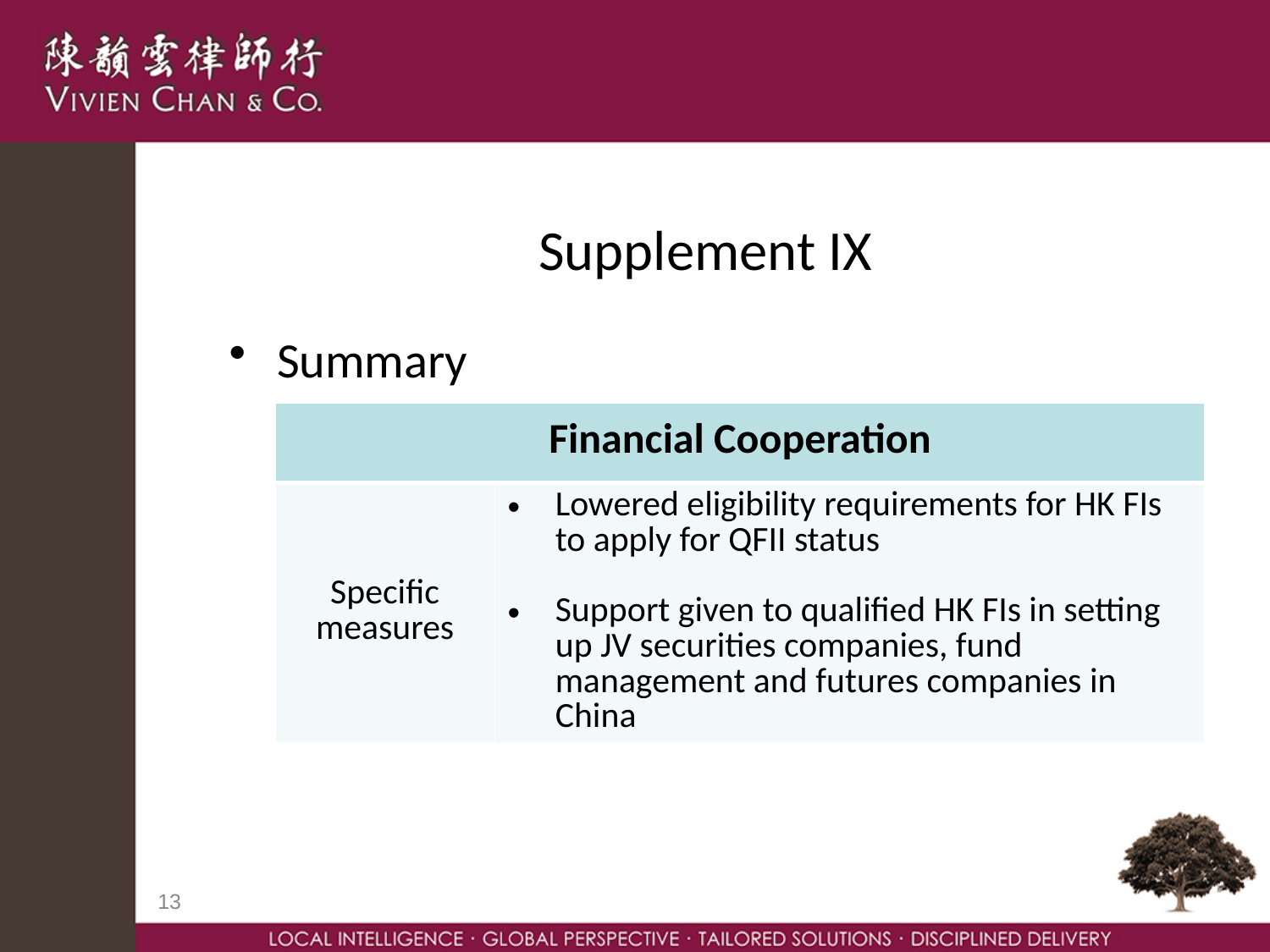

# Supplement IX
Summary

| Financial Cooperation |  |
| --- | --- |
| Specific measures | Lowered eligibility requirements for HK FIs to apply for QFII status Support given to qualified HK FIs in setting up JV securities companies, fund management and futures companies in China |
13